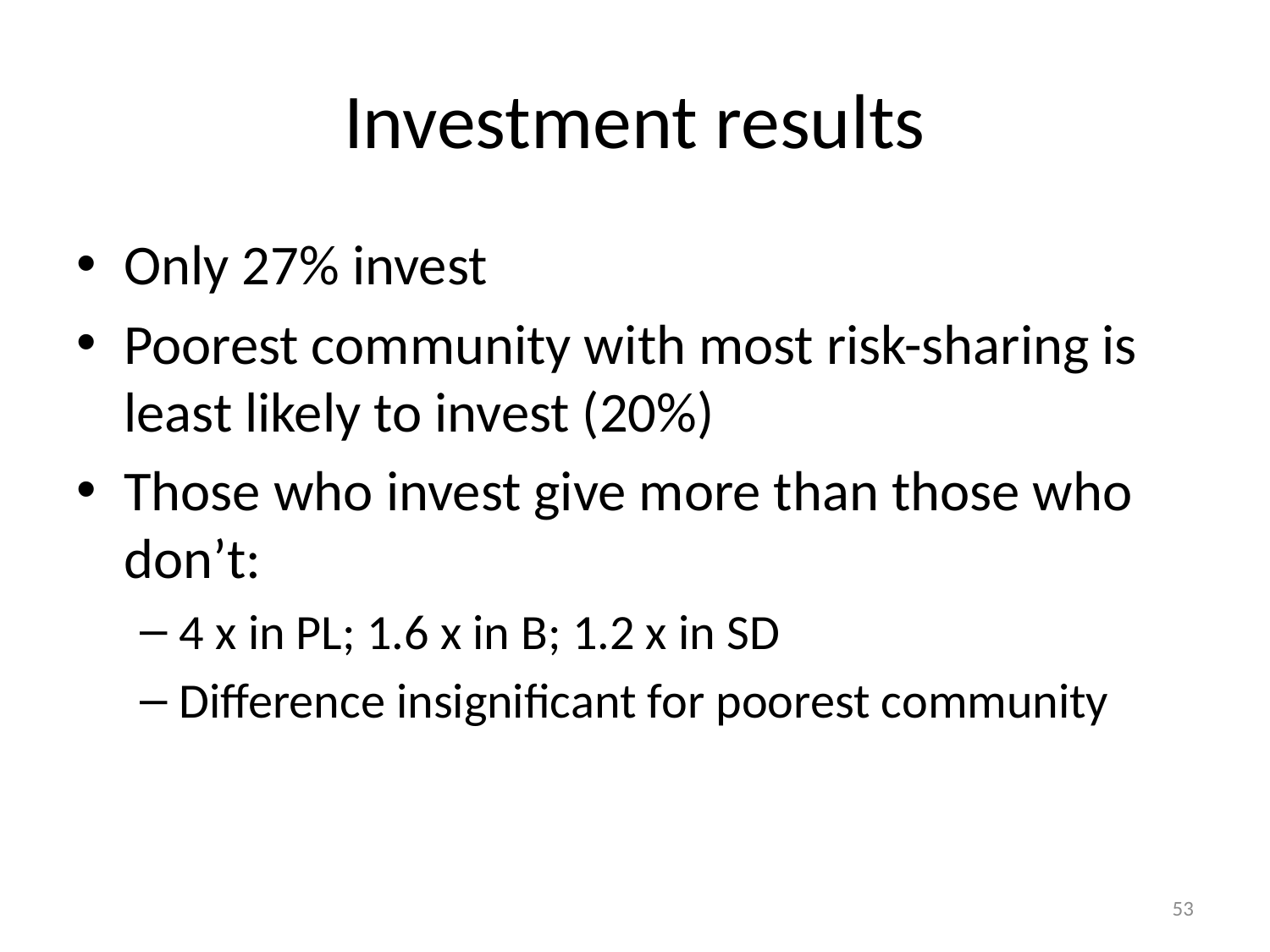

# Investment results
Only 27% invest
Poorest community with most risk-sharing is least likely to invest (20%)
Those who invest give more than those who don’t:
4 x in PL; 1.6 x in B; 1.2 x in SD
Difference insignificant for poorest community
53